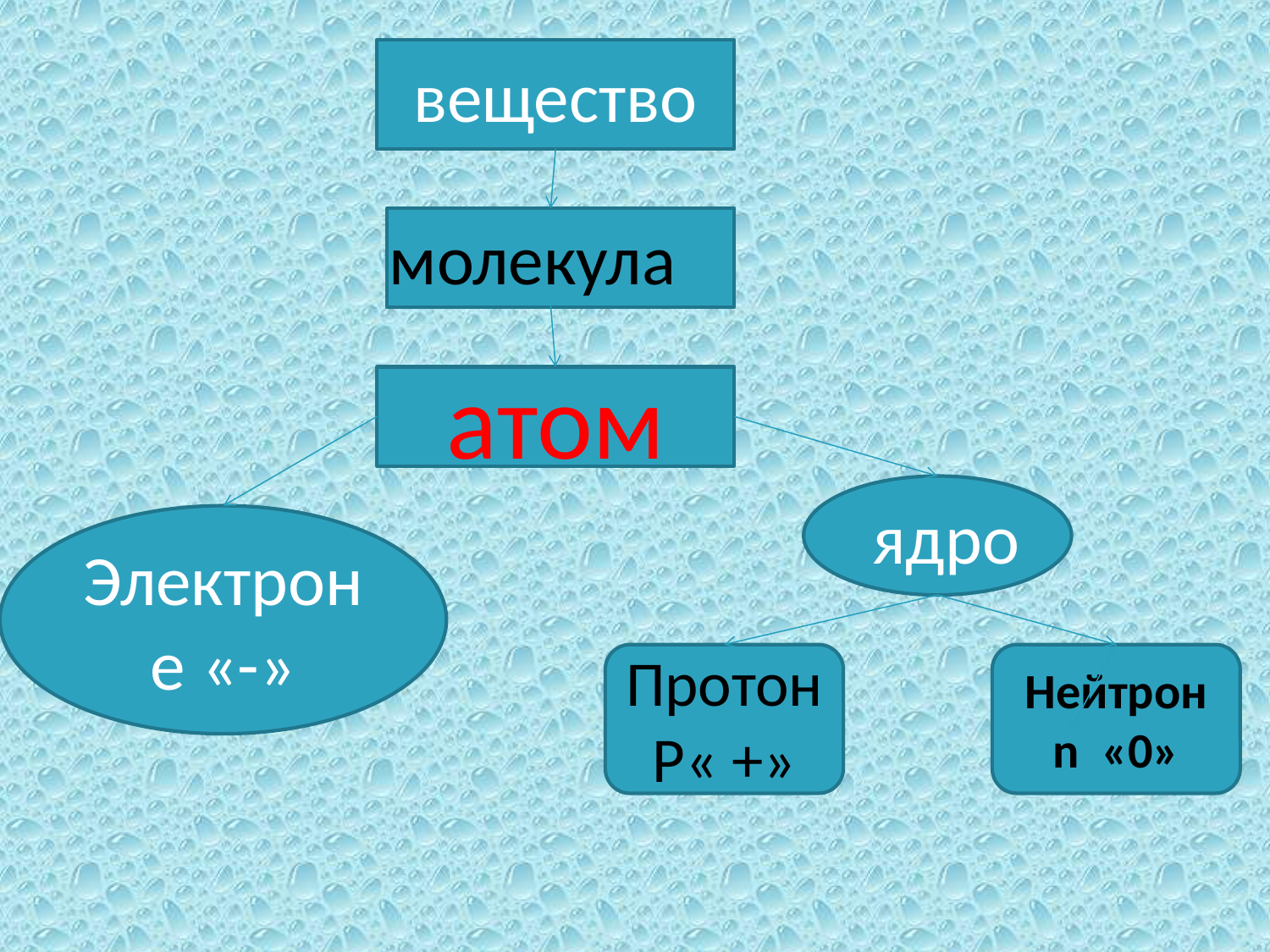

вещество
молекула

атом
ядро
 Электрон
е «-»

Протон
Р« +»
Нейтрон
n  «0»